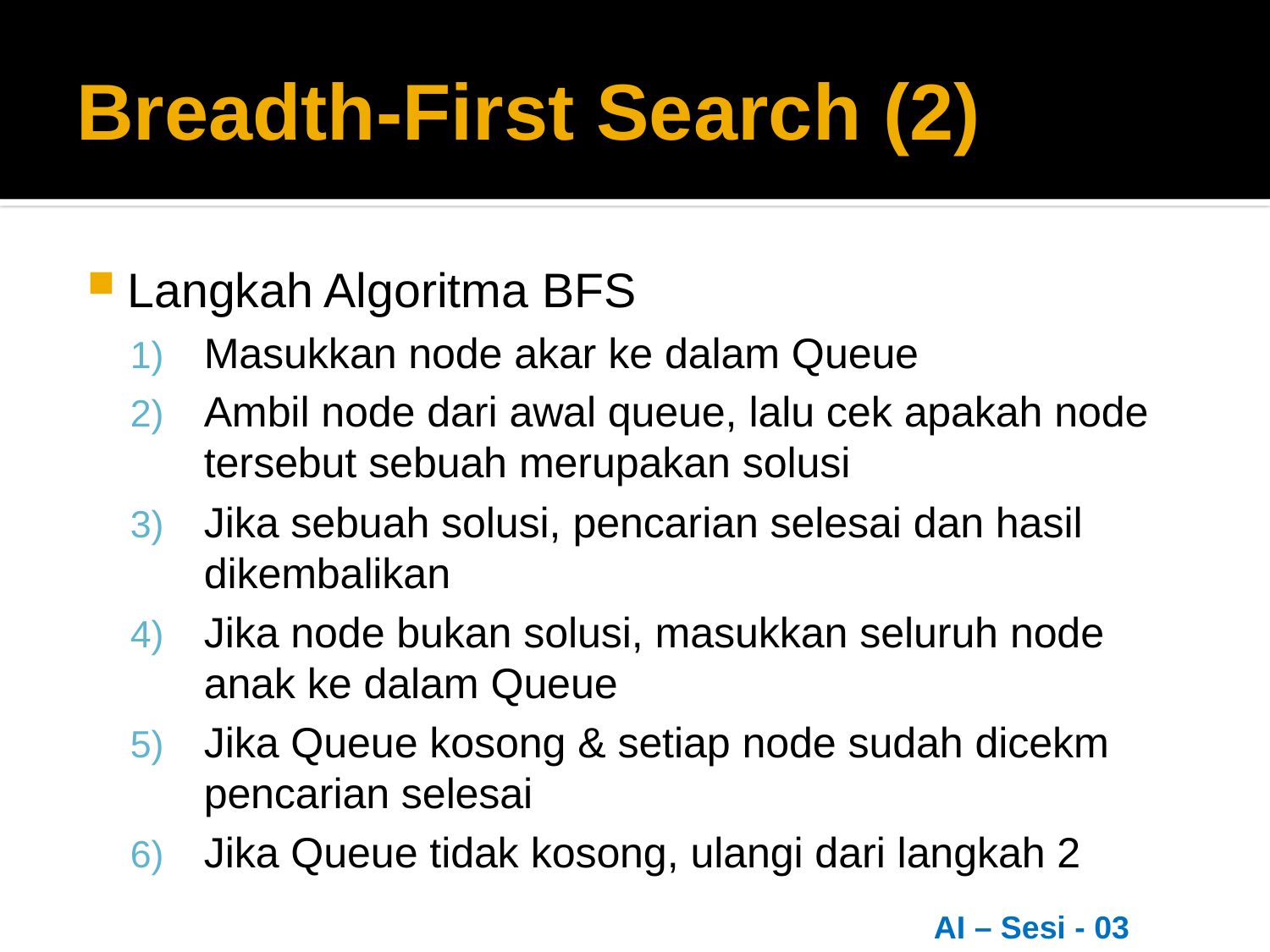

# Breadth-First Search (2)
Langkah Algoritma BFS
Masukkan node akar ke dalam Queue
Ambil node dari awal queue, lalu cek apakah node tersebut sebuah merupakan solusi
Jika sebuah solusi, pencarian selesai dan hasil dikembalikan
Jika node bukan solusi, masukkan seluruh node anak ke dalam Queue
Jika Queue kosong & setiap node sudah dicekm pencarian selesai
Jika Queue tidak kosong, ulangi dari langkah 2